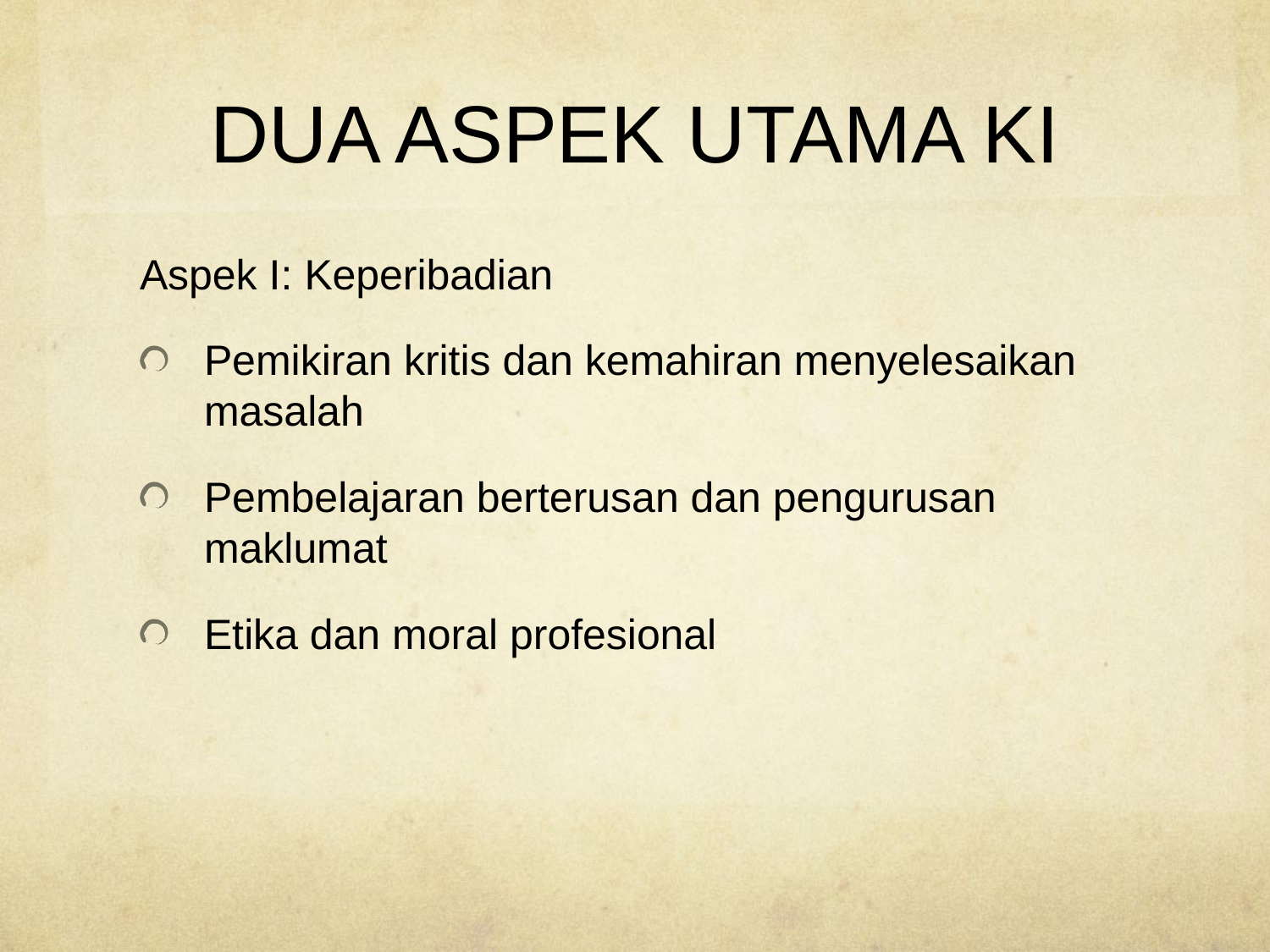

# DUA ASPEK UTAMA KI
Aspek I: Keperibadian
Pemikiran kritis dan kemahiran menyelesaikan masalah
Pembelajaran berterusan dan pengurusan maklumat
Etika dan moral profesional